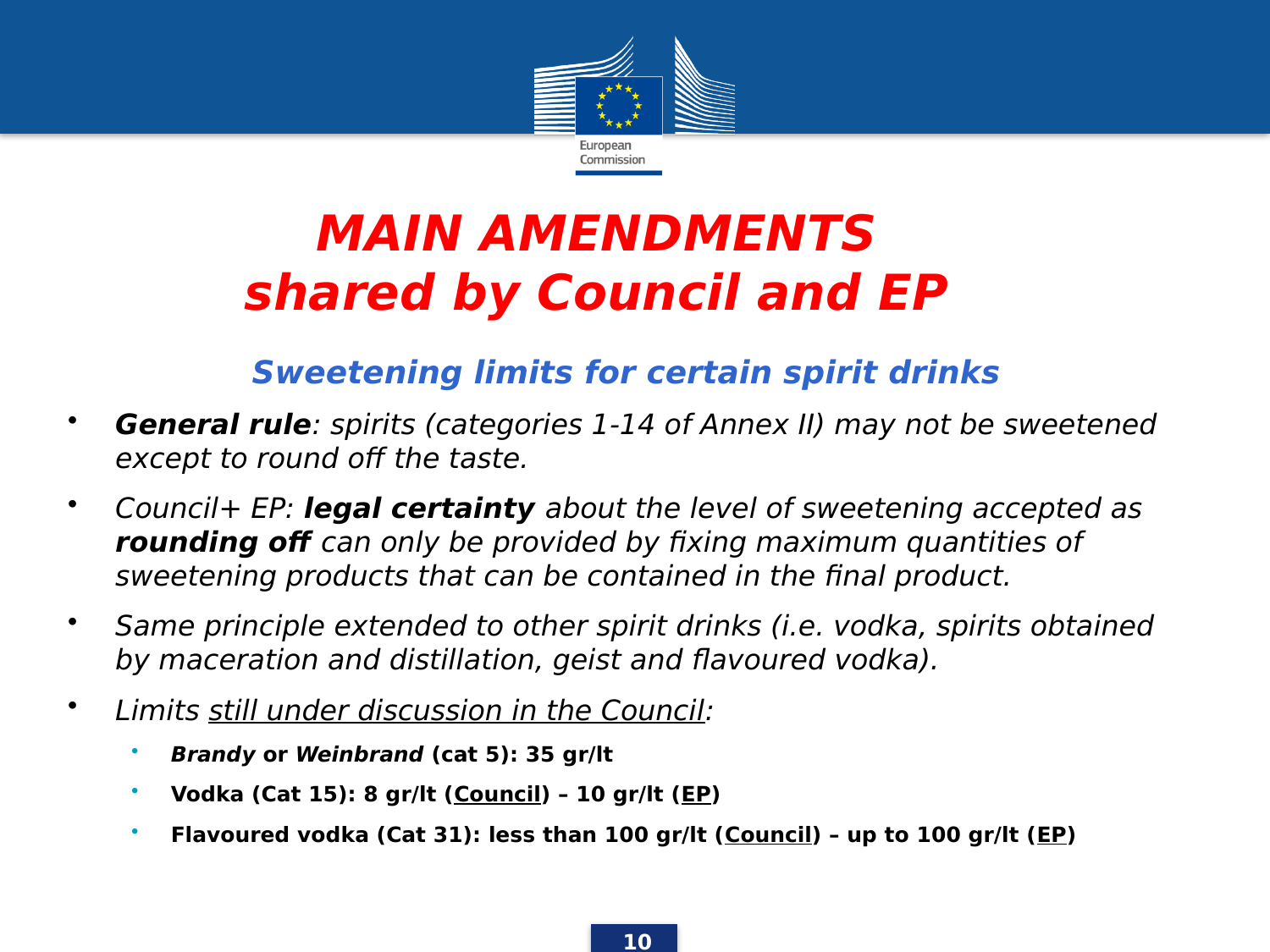

# MAIN AMENDMENTS shared by Council and EP
Sweetening limits for certain spirit drinks
General rule: spirits (categories 1-14 of Annex II) may not be sweetened except to round off the taste.
Council+ EP: legal certainty about the level of sweetening accepted as rounding off can only be provided by fixing maximum quantities of sweetening products that can be contained in the final product.
Same principle extended to other spirit drinks (i.e. vodka, spirits obtained by maceration and distillation, geist and flavoured vodka).
Limits still under discussion in the Council:
Brandy or Weinbrand (cat 5): 35 gr/lt
Vodka (Cat 15): 8 gr/lt (Council) – 10 gr/lt (EP)
Flavoured vodka (Cat 31): less than 100 gr/lt (Council) – up to 100 gr/lt (EP)